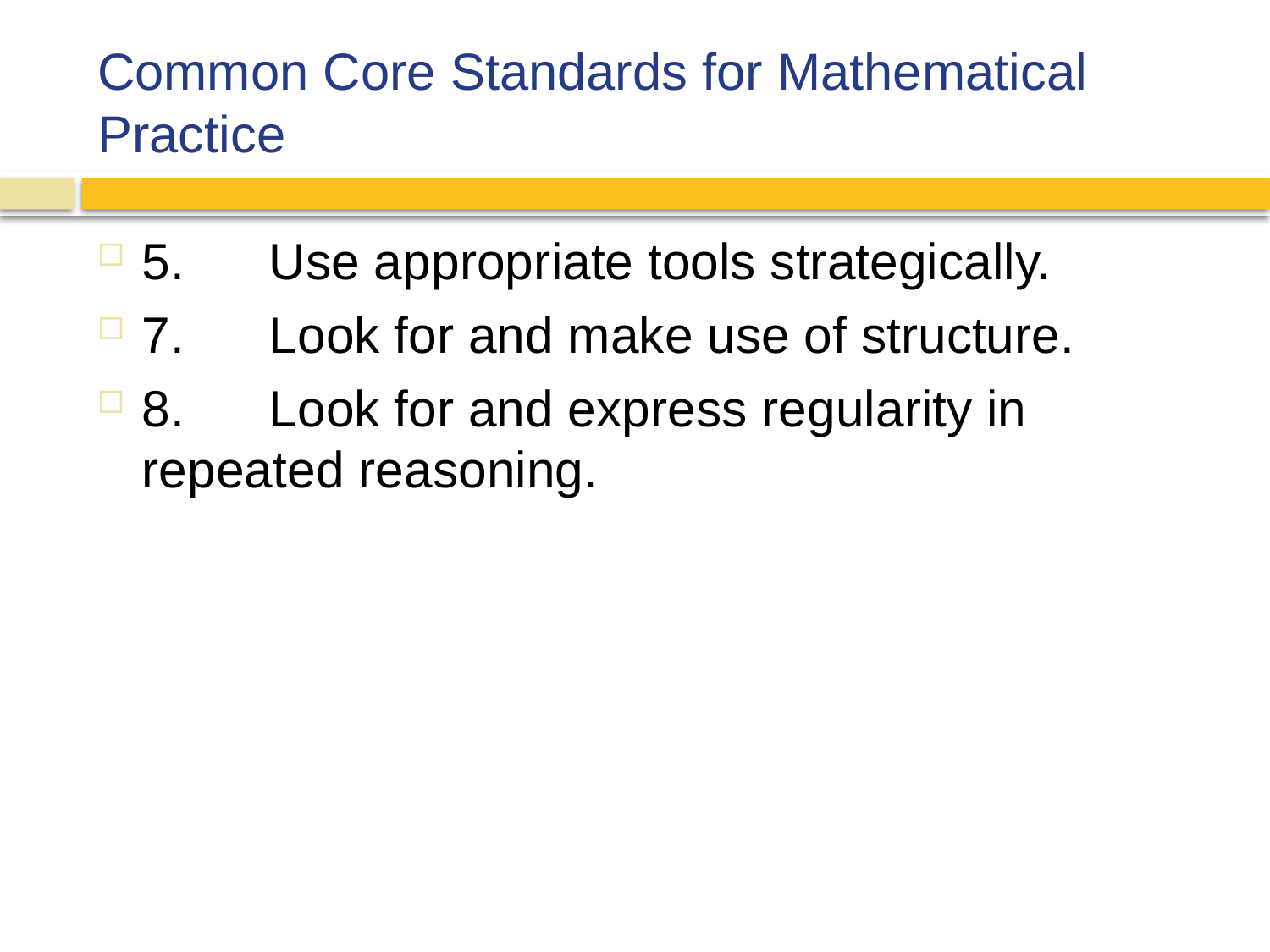

# Common Core Standards for Mathematical Practice
5.	Use appropriate tools strategically.
7.	Look for and make use of structure.
8.	Look for and express regularity in repeated reasoning.